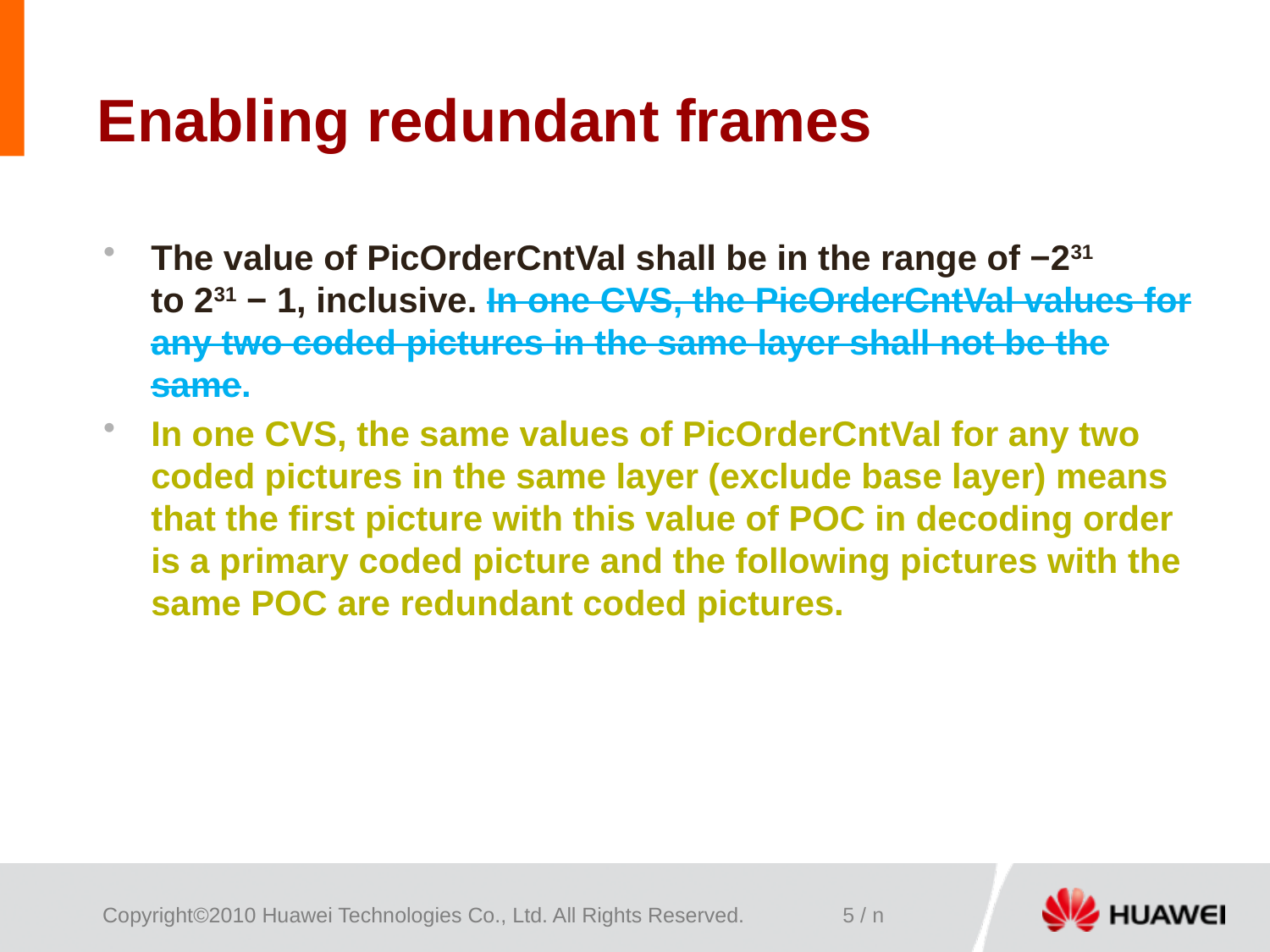

# Enabling redundant frames
The value of PicOrderCntVal shall be in the range of −231 to 231 − 1, inclusive. In one CVS, the PicOrderCntVal values for any two coded pictures in the same layer shall not be the same.
In one CVS, the same values of PicOrderCntVal for any two coded pictures in the same layer (exclude base layer) means that the first picture with this value of POC in decoding order is a primary coded picture and the following pictures with the same POC are redundant coded pictures.